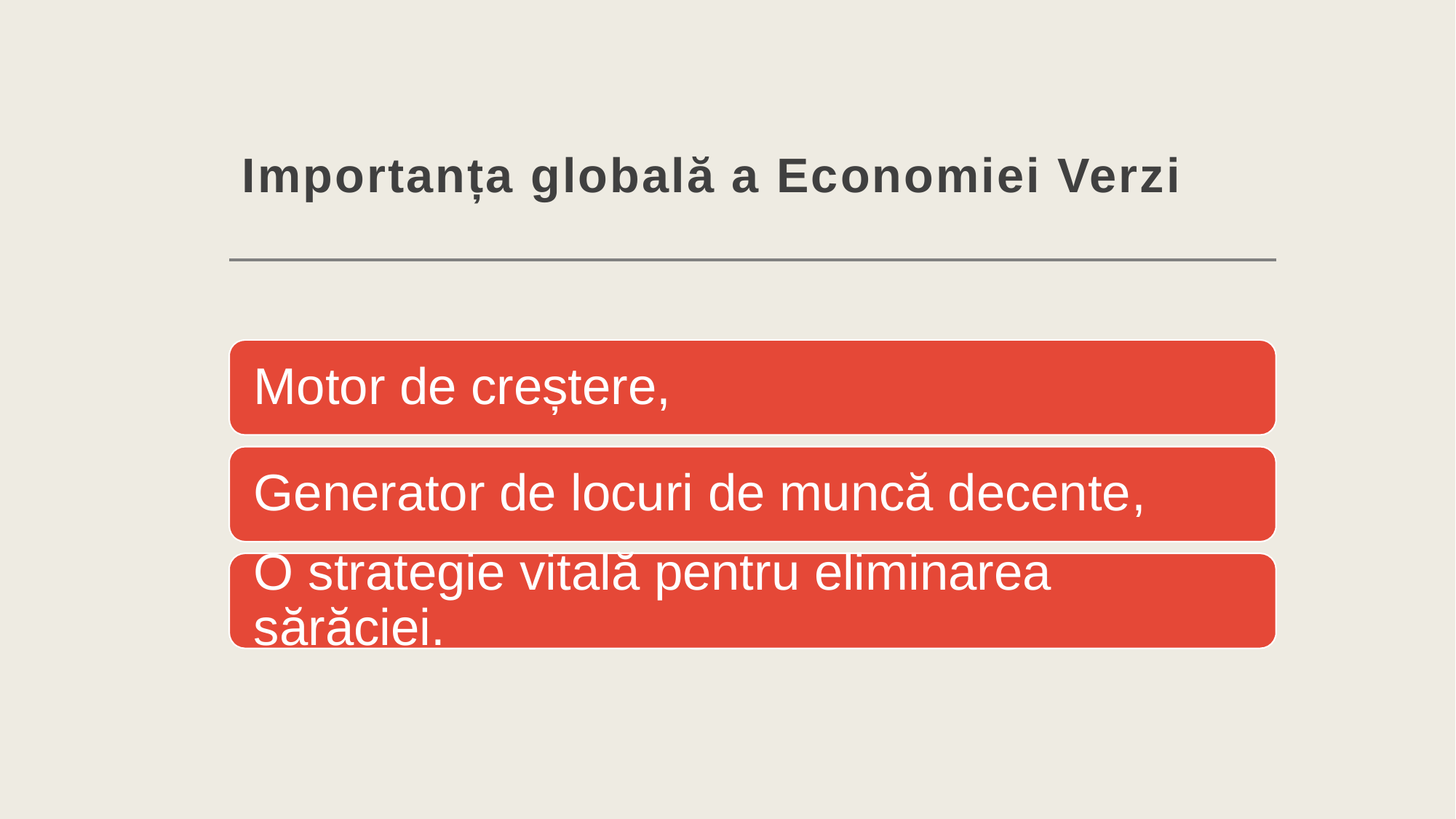

# Importanța globală a Economiei Verzi
Motor de creștere,
Generator de locuri de muncă decente,
O strategie vitală pentru eliminarea sărăciei.